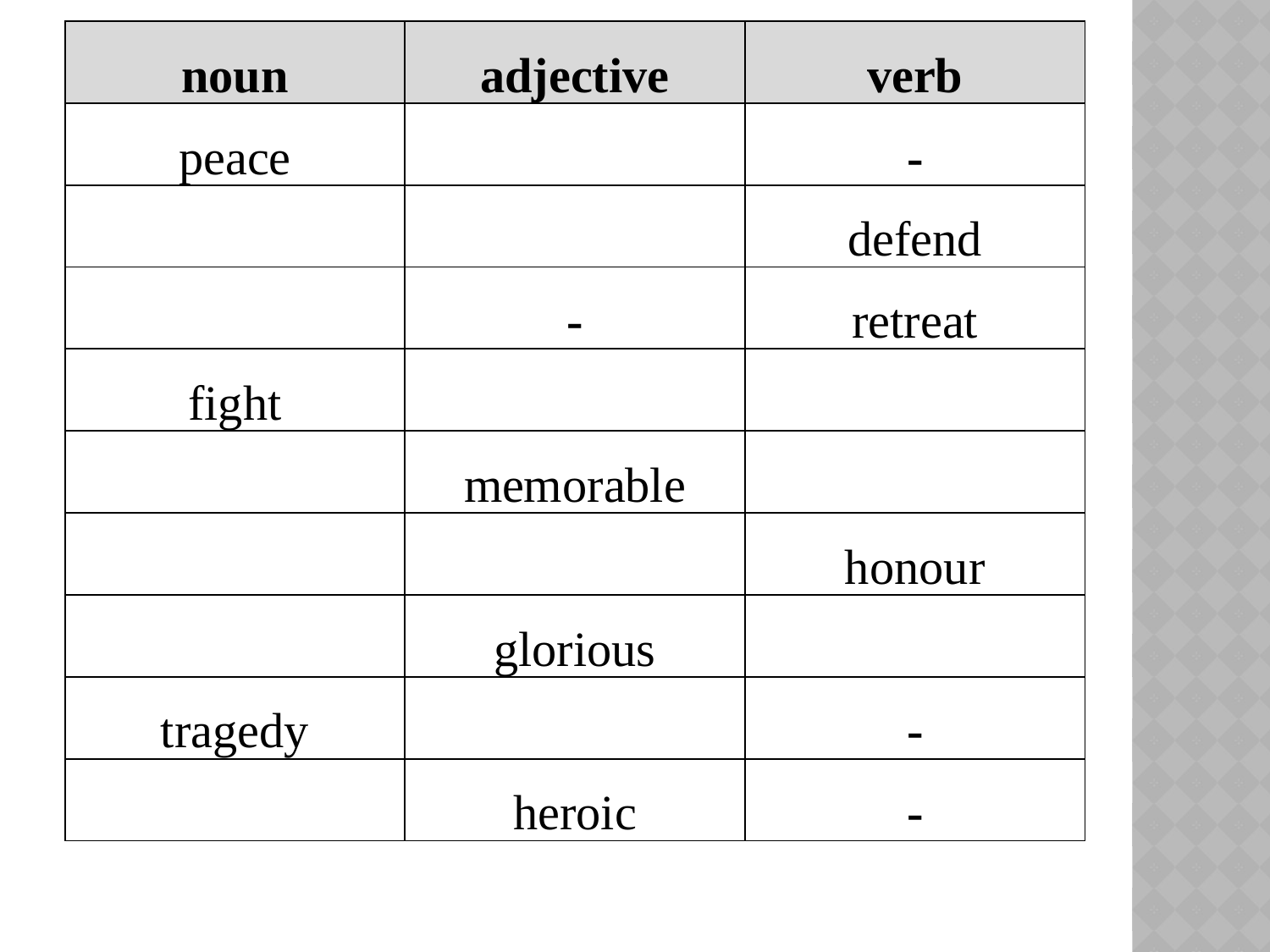

| noun | adjective | verb |
| --- | --- | --- |
| peace |  | - |
|  |  | defend |
|  | - | retreat |
| fight |  |  |
|  | memorable |  |
|  |  | honour |
|  | glorious |  |
| tragedy |  | - |
|  | heroic | - |